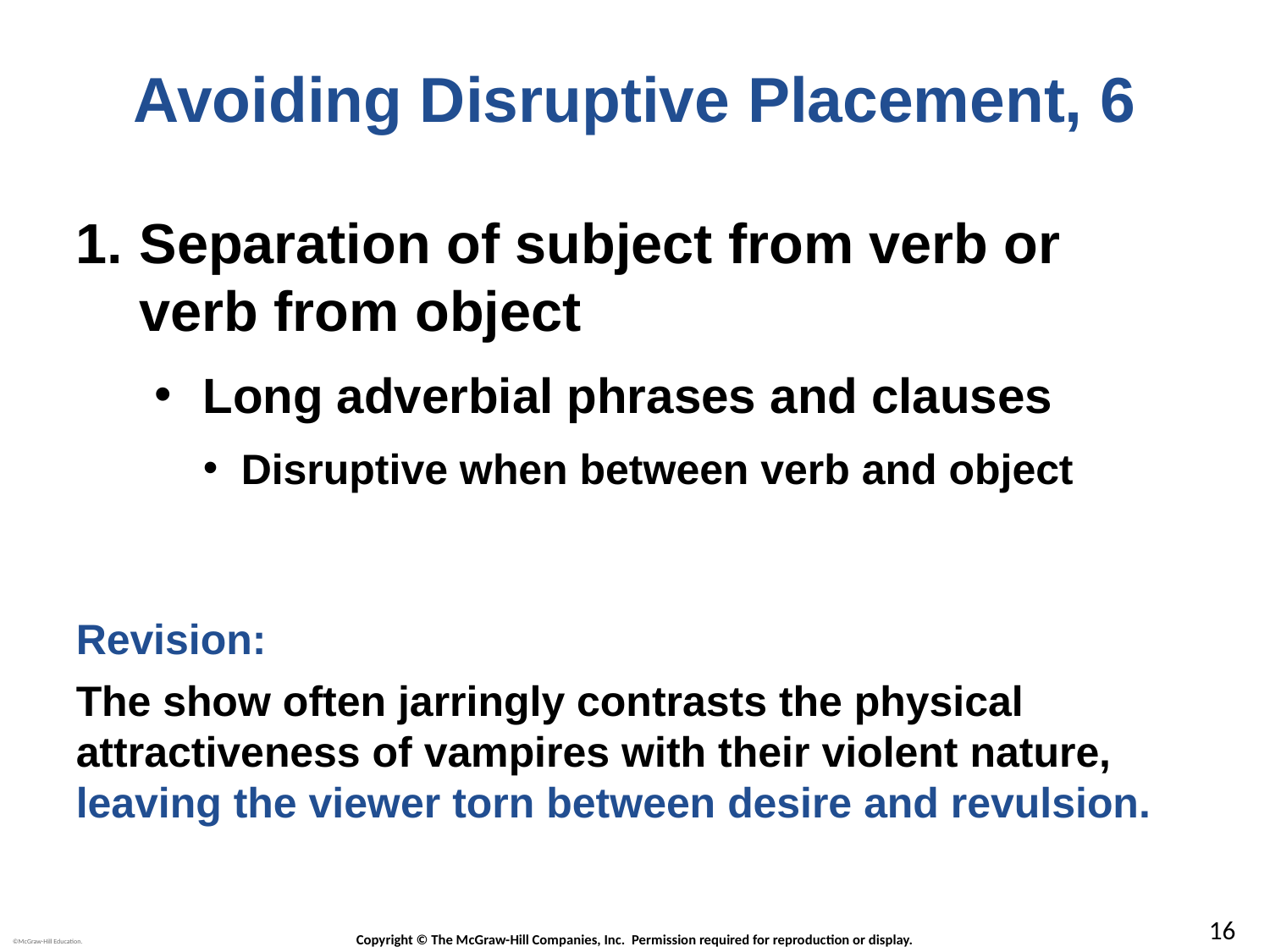

# Avoiding Disruptive Placement, 6
Separation of subject from verb or verb from object
Long adverbial phrases and clauses
Disruptive when between verb and object
Revision:
The show often jarringly contrasts the physical attractiveness of vampires with their violent nature, leaving the viewer torn between desire and revulsion.